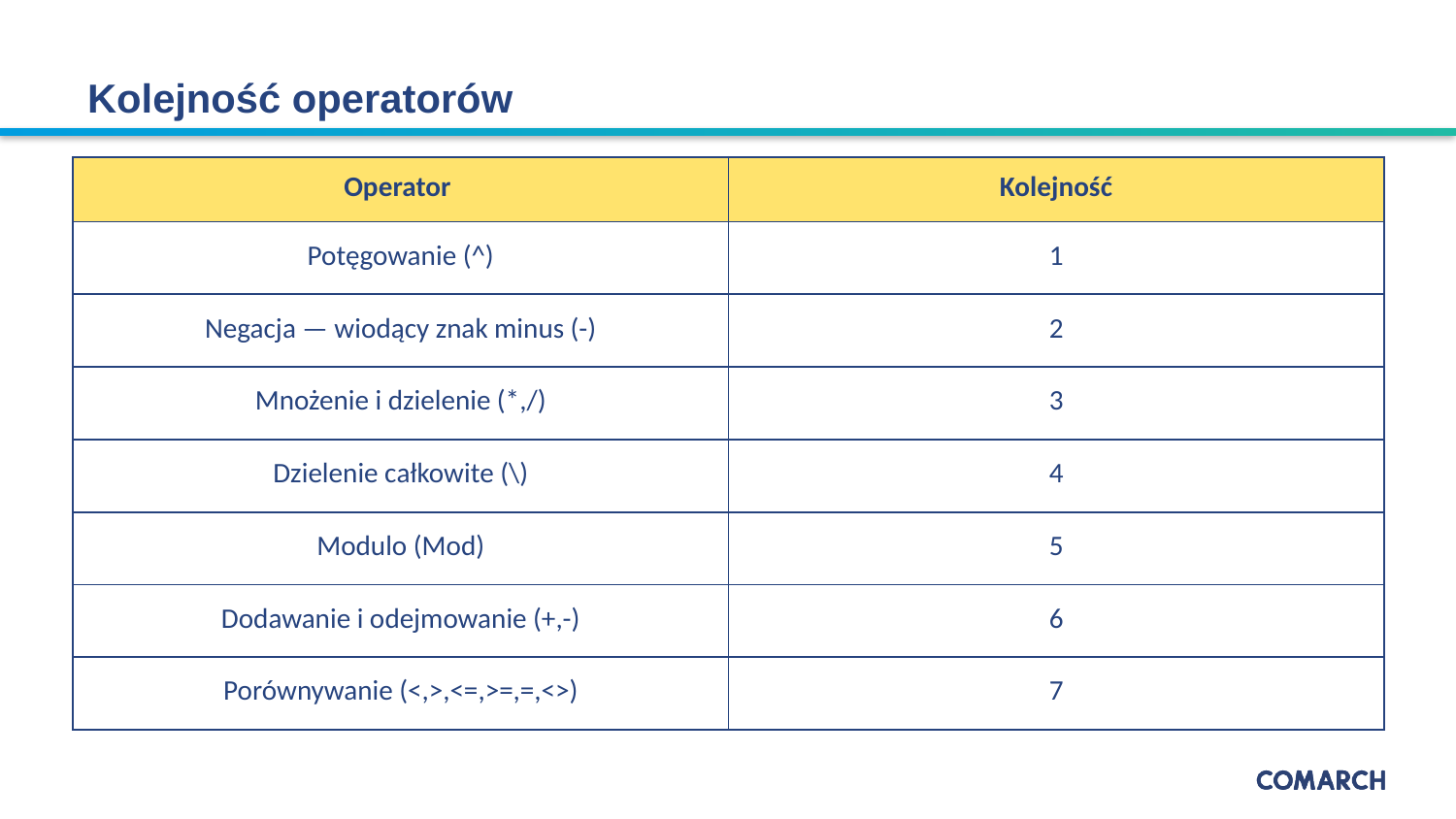

# Kolejność operatorów
| Operator | Kolejność |
| --- | --- |
| Potęgowanie (^) | 1 |
| Negacja — wiodący znak minus (-) | 2 |
| Mnożenie i dzielenie (\*,/) | 3 |
| Dzielenie całkowite (\) | 4 |
| Modulo (Mod) | 5 |
| Dodawanie i odejmowanie (+,-) | 6 |
| Porównywanie (<,>,<=,>=,=,<>) | 7 |